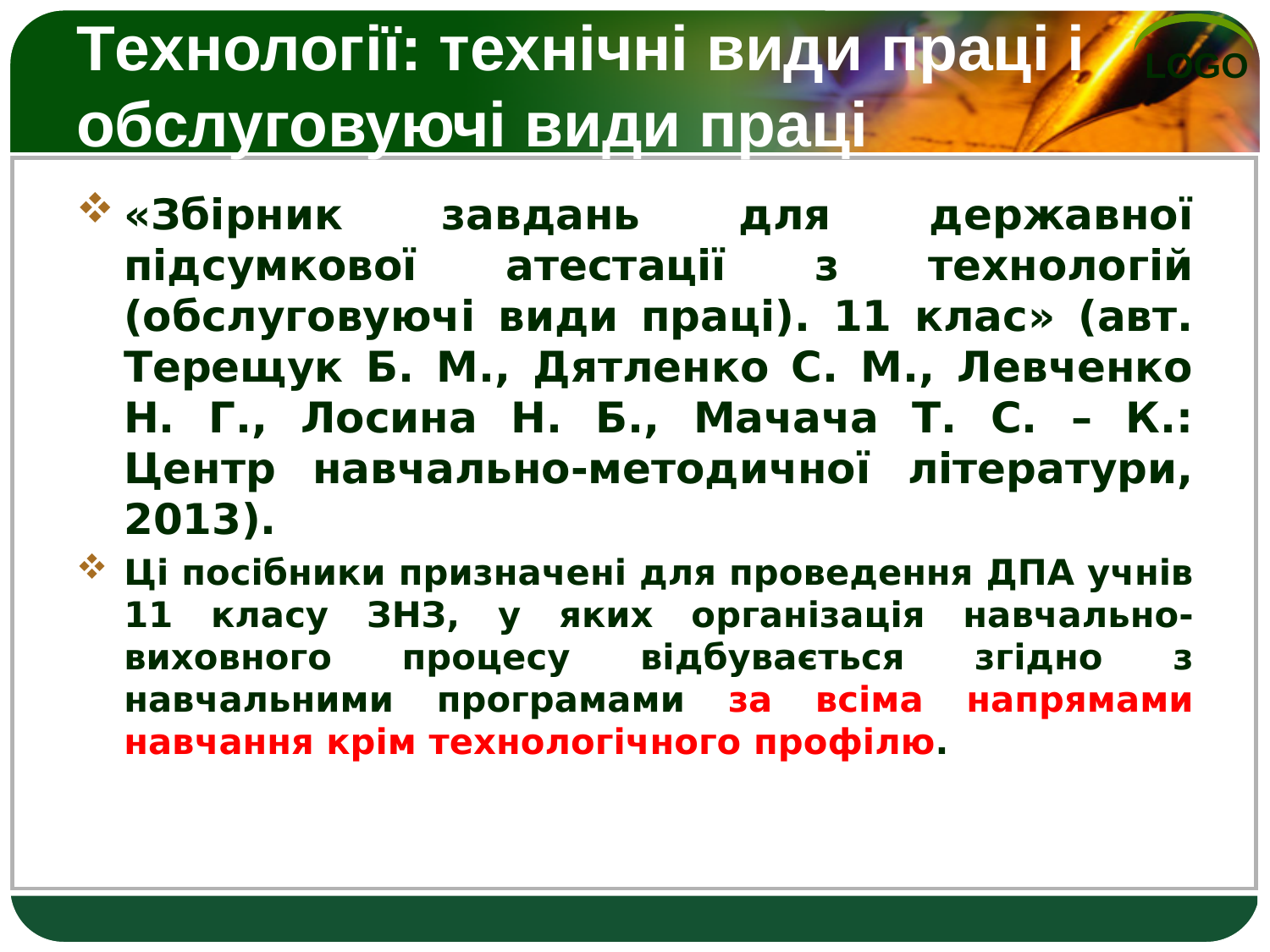

# Технології: технічні види праці і обслуговуючі види праці
«Збірник завдань для державної підсумкової атестації з технологій (обслуговуючі види праці). 11 клас» (авт. Терещук Б. М., Дятленко С. М., Левченко Н. Г., Лосина Н. Б., Мачача Т. С. – К.: Центр навчально-методичної літератури, 2013).
Ці посібники призначені для проведення ДПА учнів 11 класу ЗНЗ, у яких організація навчально-виховного процесу відбувається згідно з навчальними програмами за всіма напрямами навчання крім технологічного профілю.